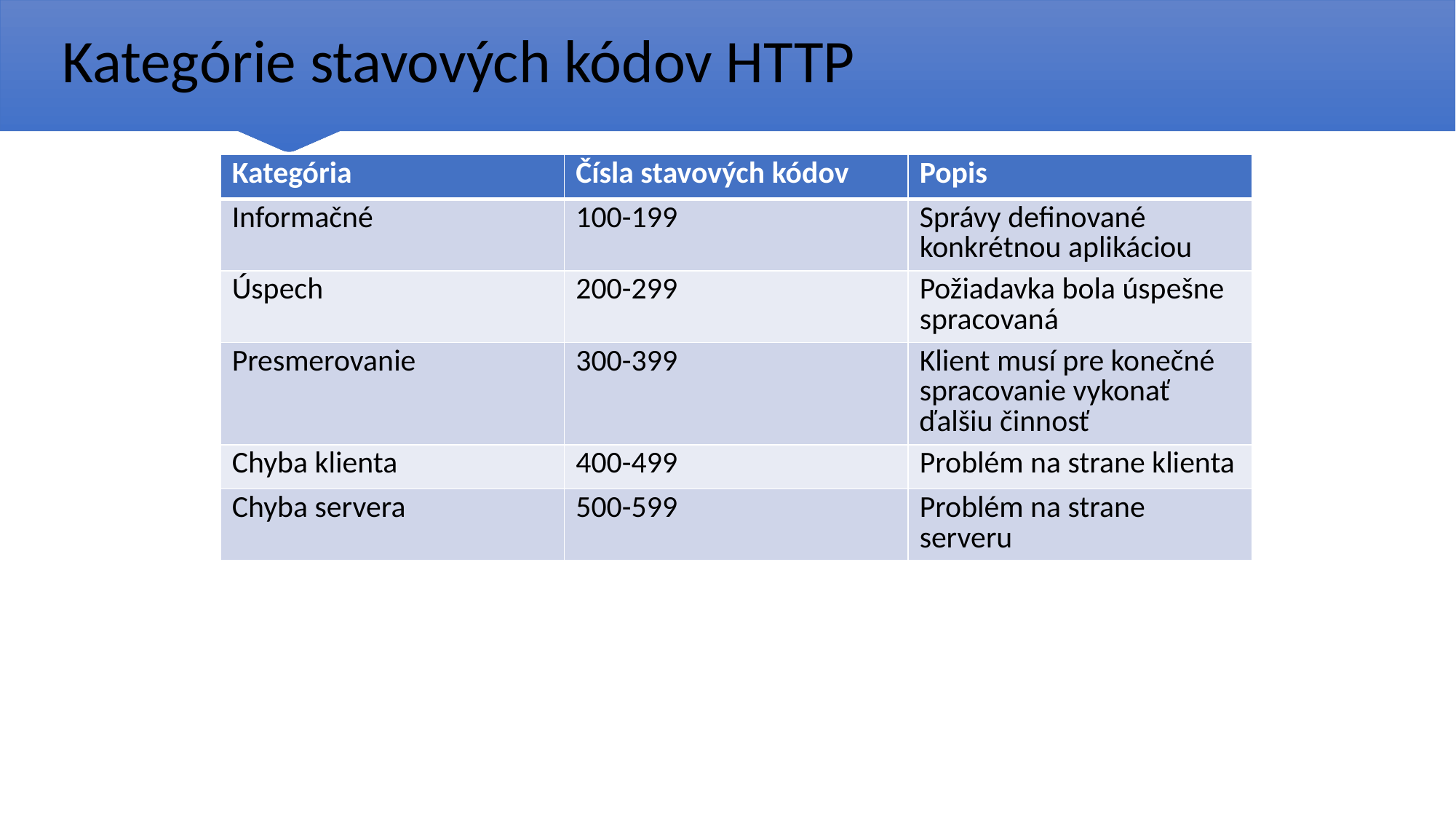

# Kategórie stavových kódov HTTP
| Kategória | Čísla stavových kódov | Popis |
| --- | --- | --- |
| Informačné | 100-199 | Správy definované konkrétnou aplikáciou |
| Úspech | 200-299 | Požiadavka bola úspešne spracovaná |
| Presmerovanie | 300-399 | Klient musí pre konečné spracovanie vykonať ďalšiu činnosť |
| Chyba klienta | 400-499 | Problém na strane klienta |
| Chyba servera | 500-599 | Problém na strane serveru |